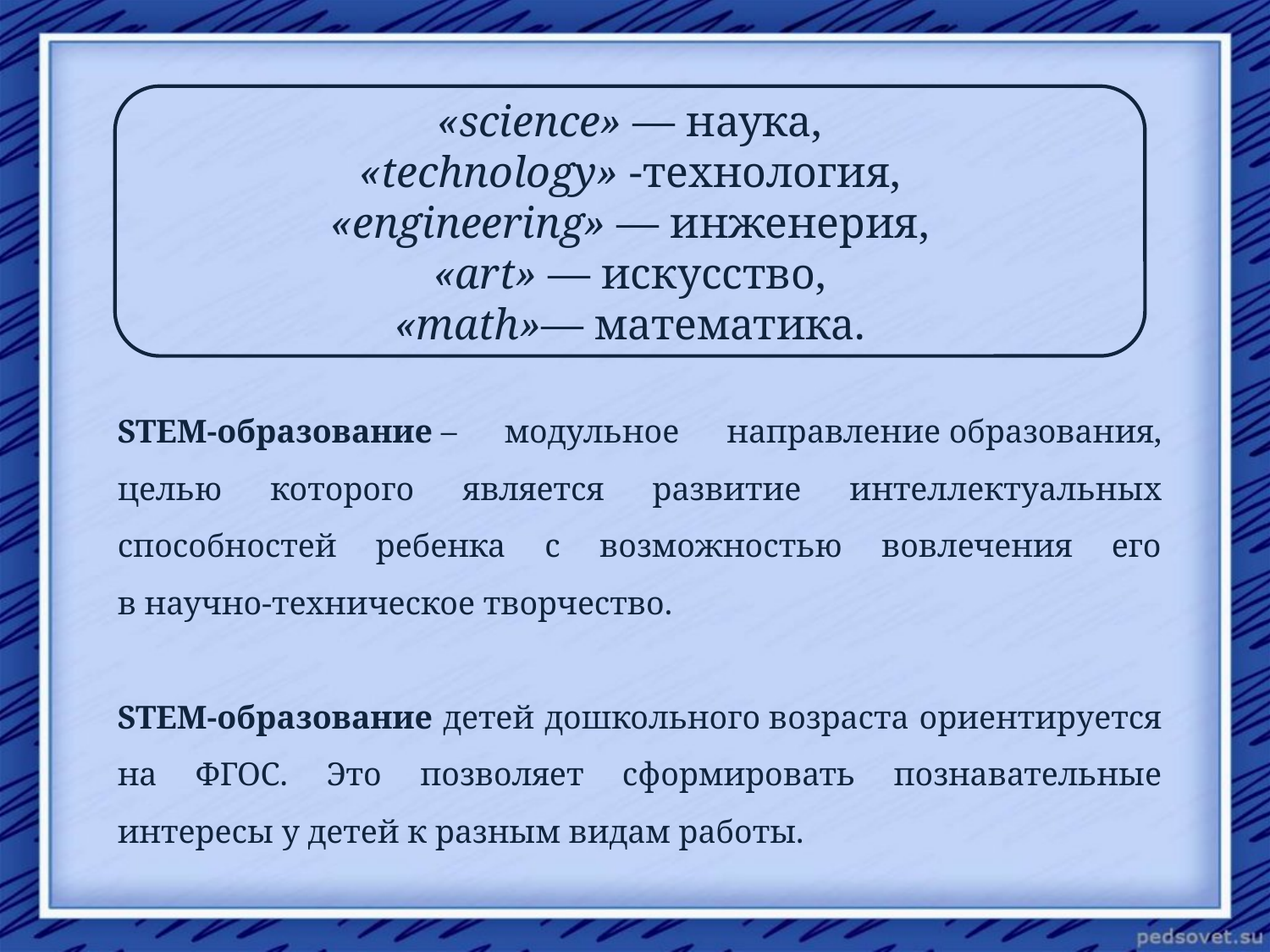

«science» — наука,
«technology» -технология,
«engineering» — инженерия,
«art» — искусство,
«math»— математика.
STEM-образование – модульное направление образования, целью которого является развитие интеллектуальных способностей ребенка с возможностью вовлечения его в научно-техническое творчество.

STEM-образование детей дошкольного возраста ориентируется на ФГОС. Это позволяет сформировать познавательные интересы у детей к разным видам работы.